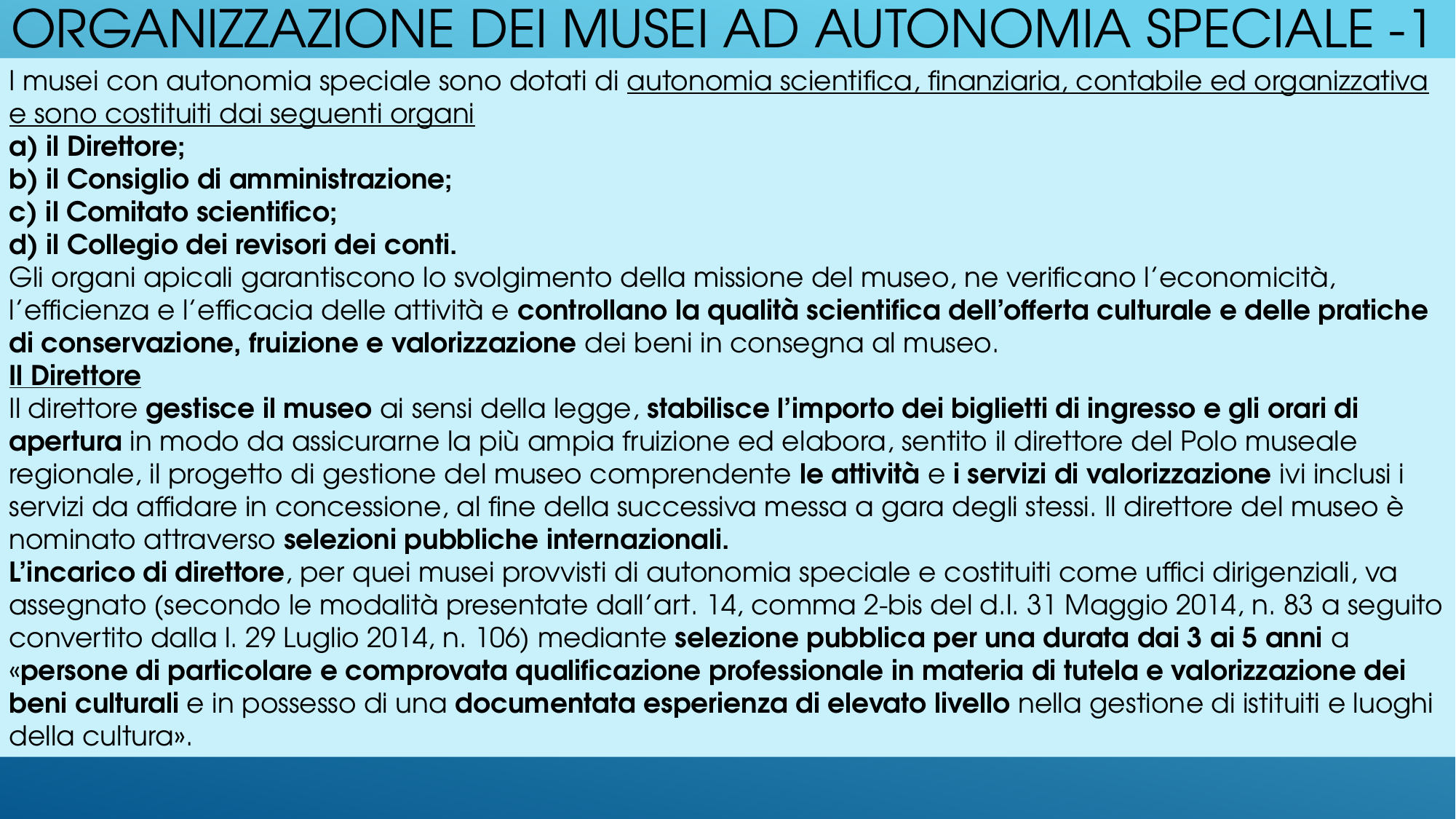

# Organizzazione dei musei ad autoNomia speciale -1
I musei con autonomia speciale sono dotati di autonomia scientifica, finanziaria, contabile ed organizzativa e sono costituiti dai seguenti organi
a) il Direttore;
b) il Consiglio di amministrazione;
c) il Comitato scientifico;
d) il Collegio dei revisori dei conti.
Gli organi apicali garantiscono lo svolgimento della missione del museo, ne verificano l’economicità, l’efficienza e l’efficacia delle attività e controllano la qualità scientifica dell’offerta culturale e delle pratiche di conservazione, fruizione e valorizzazione dei beni in consegna al museo.
Il Direttore
Il direttore gestisce il museo ai sensi della legge, stabilisce l’importo dei biglietti di ingresso e gli orari di apertura in modo da assicurarne la più ampia fruizione ed elabora, sentito il direttore del Polo museale regionale, il progetto di gestione del museo comprendente le attività e i servizi di valorizzazione ivi inclusi i servizi da affidare in concessione, al fine della successiva messa a gara degli stessi. Il direttore del museo è nominato attraverso selezioni pubbliche internazionali.
L’incarico di direttore, per quei musei provvisti di autonomia speciale e costituiti come uffici dirigenziali, va assegnato (secondo le modalità presentate dall’art. 14, comma 2-bis del d.l. 31 Maggio 2014, n. 83 a seguito convertito dalla l. 29 Luglio 2014, n. 106) mediante selezione pubblica per una durata dai 3 ai 5 anni a «persone di particolare e comprovata qualificazione professionale in materia di tutela e valorizzazione dei beni culturali e in possesso di una documentata esperienza di elevato livello nella gestione di istituiti e luoghi della cultura».